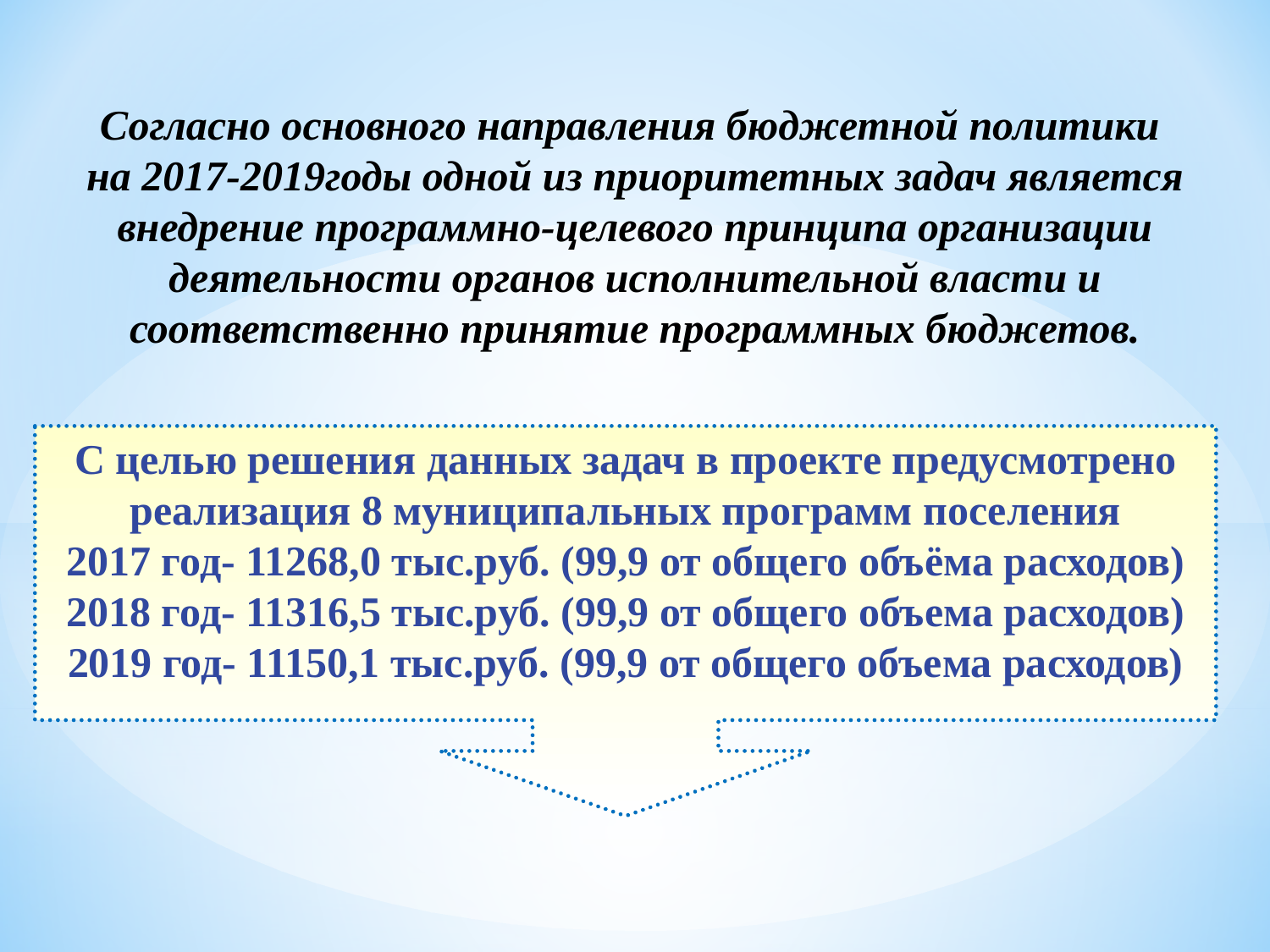

Согласно основного направления бюджетной политики
на 2017-2019годы одной из приоритетных задач является внедрение программно-целевого принципа организации деятельности органов исполнительной власти и соответственно принятие программных бюджетов.

С целью решения данных задач в проекте предусмотрено
реализация 8 муниципальных программ поселения
2017 год- 11268,0 тыс.руб. (99,9 от общего объёма расходов)
2018 год- 11316,5 тыс.руб. (99,9 от общего объема расходов)
2019 год- 11150,1 тыс.руб. (99,9 от общего объема расходов)